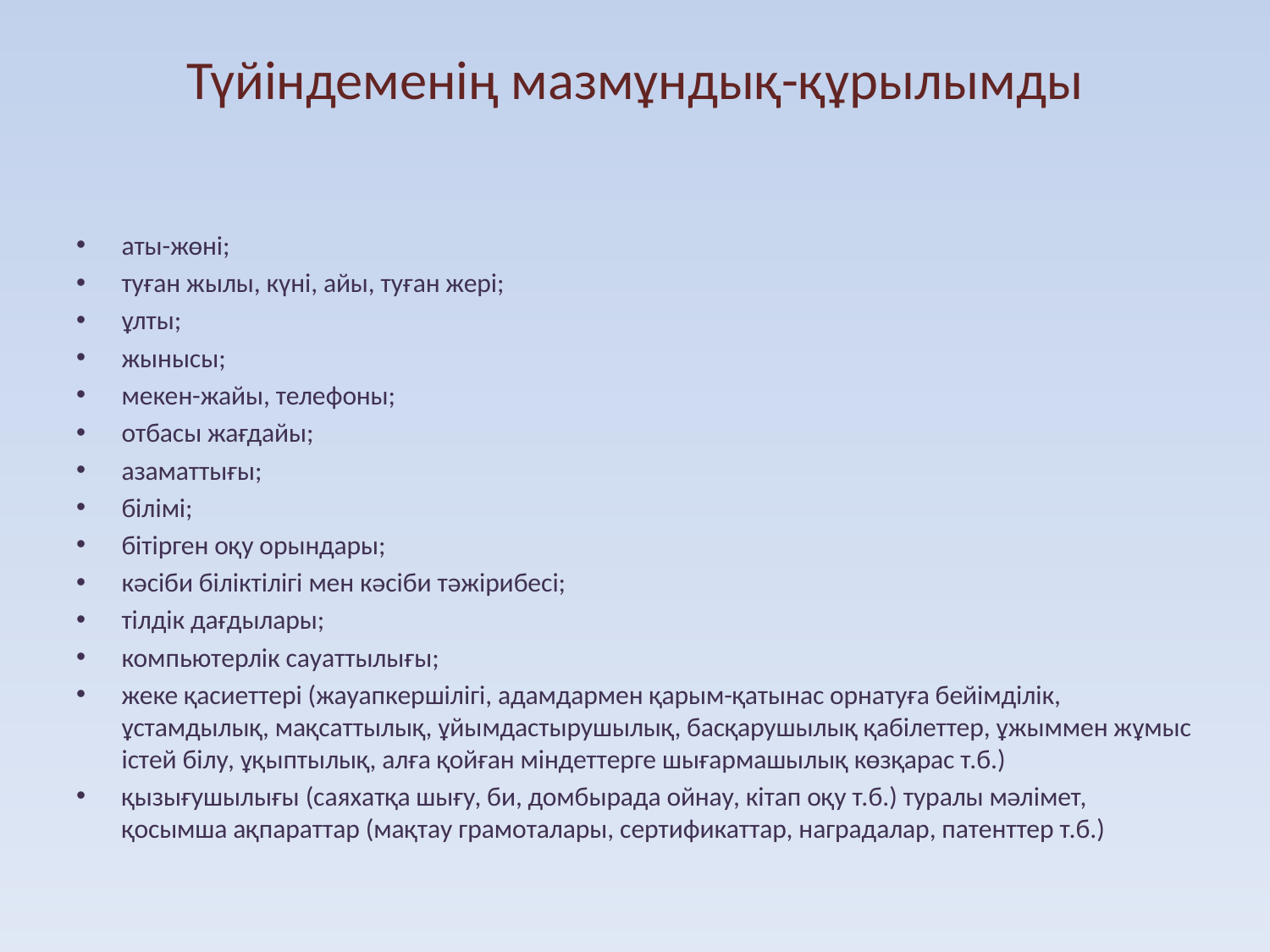

# Түйіндеменің мазмұндық-құрылымды
аты-жөні;
туған жылы, күні, айы, туған жері;
ұлты;
жынысы;
мекен-жайы, телефоны;
отбасы жағдайы;
азаматтығы;
білімі;
бітірген оқу орындары;
кәсіби біліктілігі мен кәсіби тәжірибесі;
тілдік дағдылары;
компьютерлік сауаттылығы;
жеке қасиеттері (жауапкершілігі, адамдармен қарым-қатынас орнатуға бейімділік, ұстамдылық, мақсаттылық, ұйымдастырушылық, басқарушылық қабілеттер, ұжыммен жұмыс істей білу, ұқыптылық, алға қойған міндеттерге шығармашылық көзқарас т.б.)
қызығушылығы (саяхатқа шығу, би, домбырада ойнау, кітап оқу т.б.) туралы мәлімет, қосымша ақпараттар (мақтау грамоталары, сертификаттар, наградалар, патенттер т.б.)